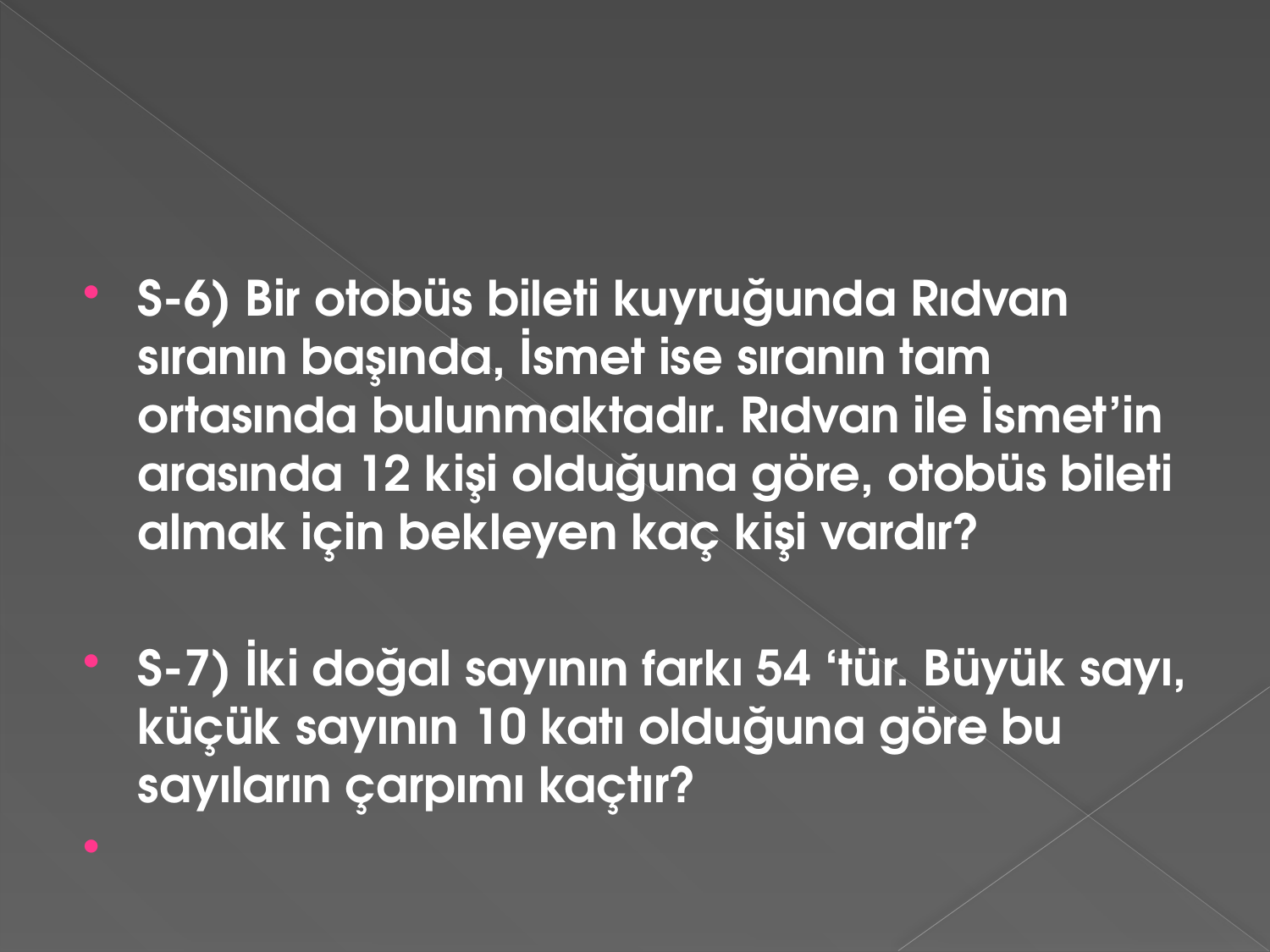

#
S-6) Bir otobüs bileti kuyruğunda Rıdvan sıranın başında, İsmet ise sıranın tam ortasında bulunmaktadır. Rıdvan ile İsmet’in arasında 12 kişi olduğuna göre, otobüs bileti almak için bekleyen kaç kişi vardır?

S-7) İki doğal sayının farkı 54 ‘tür. Büyük sayı, küçük sayının 10 katı olduğuna göre bu sayıların çarpımı kaçtır?